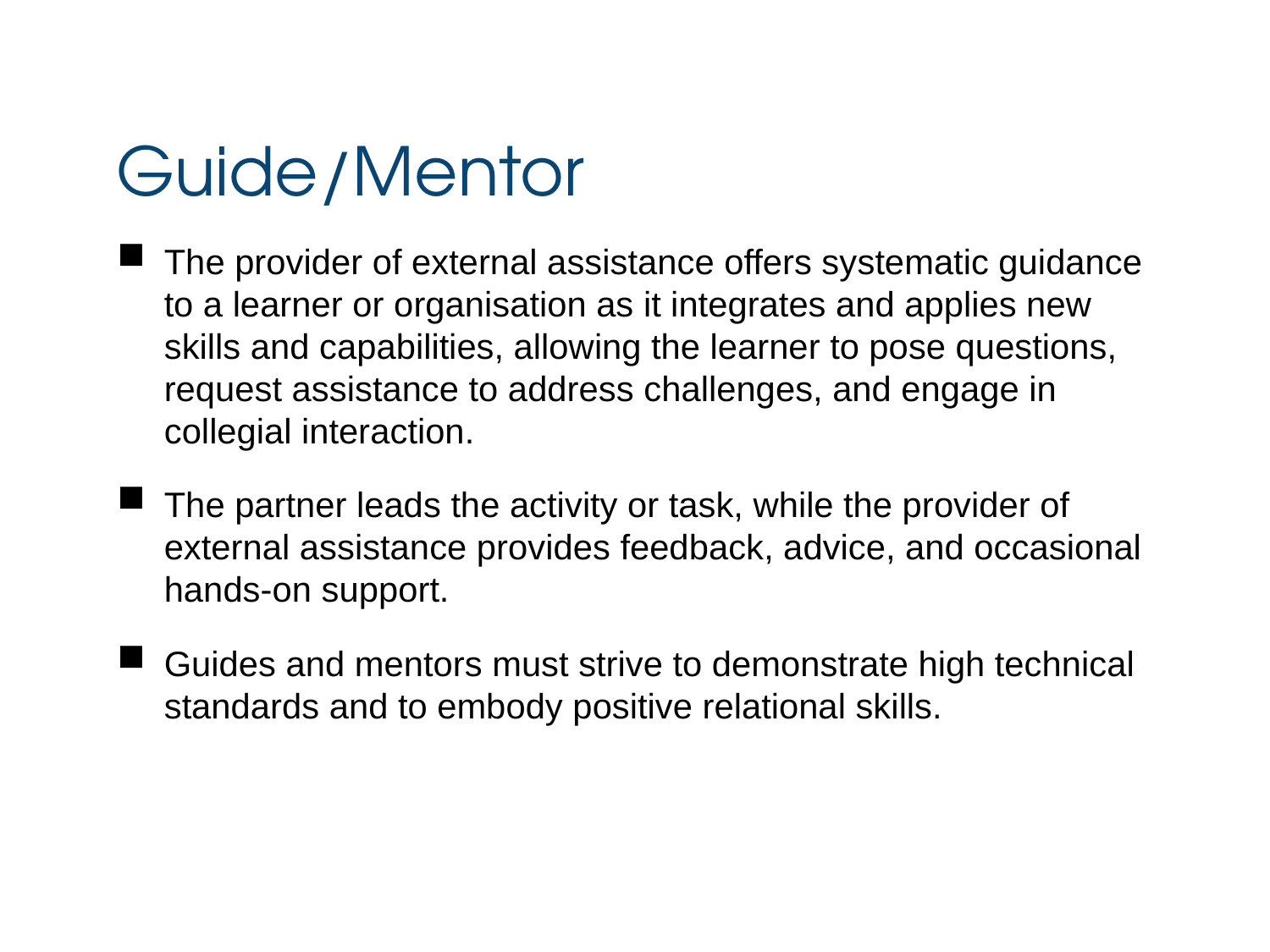

# Guide/Mentor
The provider of external assistance offers systematic guidance to a learner or organisation as it integrates and applies new skills and capabilities, allowing the learner to pose questions, request assistance to address challenges, and engage in collegial interaction.
The partner leads the activity or task, while the provider of external assistance provides feedback, advice, and occasional hands-on support.
Guides and mentors must strive to demonstrate high technical standards and to embody positive relational skills.